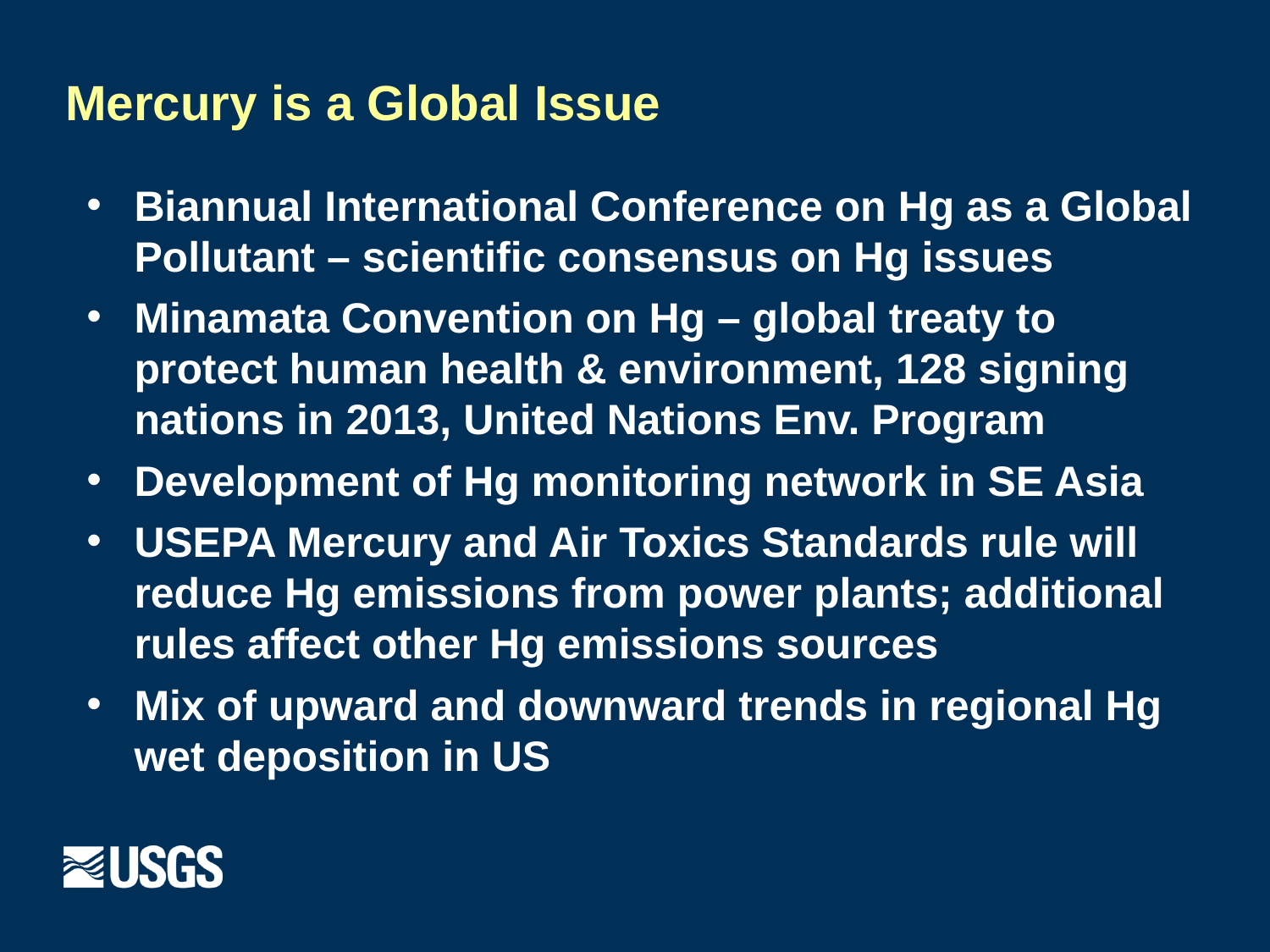

# Mercury is a Global Issue
Biannual International Conference on Hg as a Global Pollutant – scientific consensus on Hg issues
Minamata Convention on Hg – global treaty to protect human health & environment, 128 signing nations in 2013, United Nations Env. Program
Development of Hg monitoring network in SE Asia
USEPA Mercury and Air Toxics Standards rule will reduce Hg emissions from power plants; additional rules affect other Hg emissions sources
Mix of upward and downward trends in regional Hg wet deposition in US